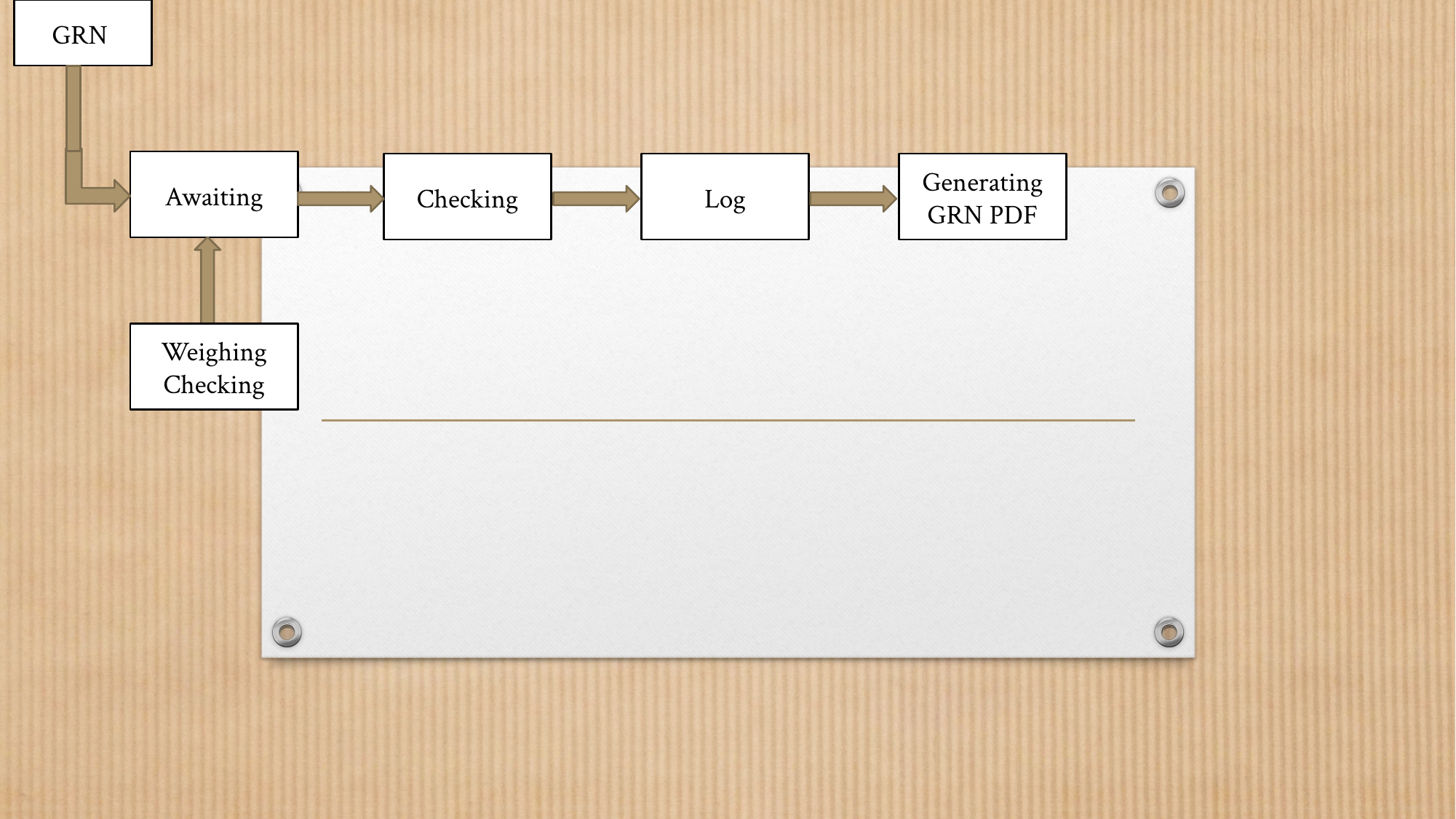

GRN

Awaiting
Checking
Log
Generating GRN PDF

Weighing Checking